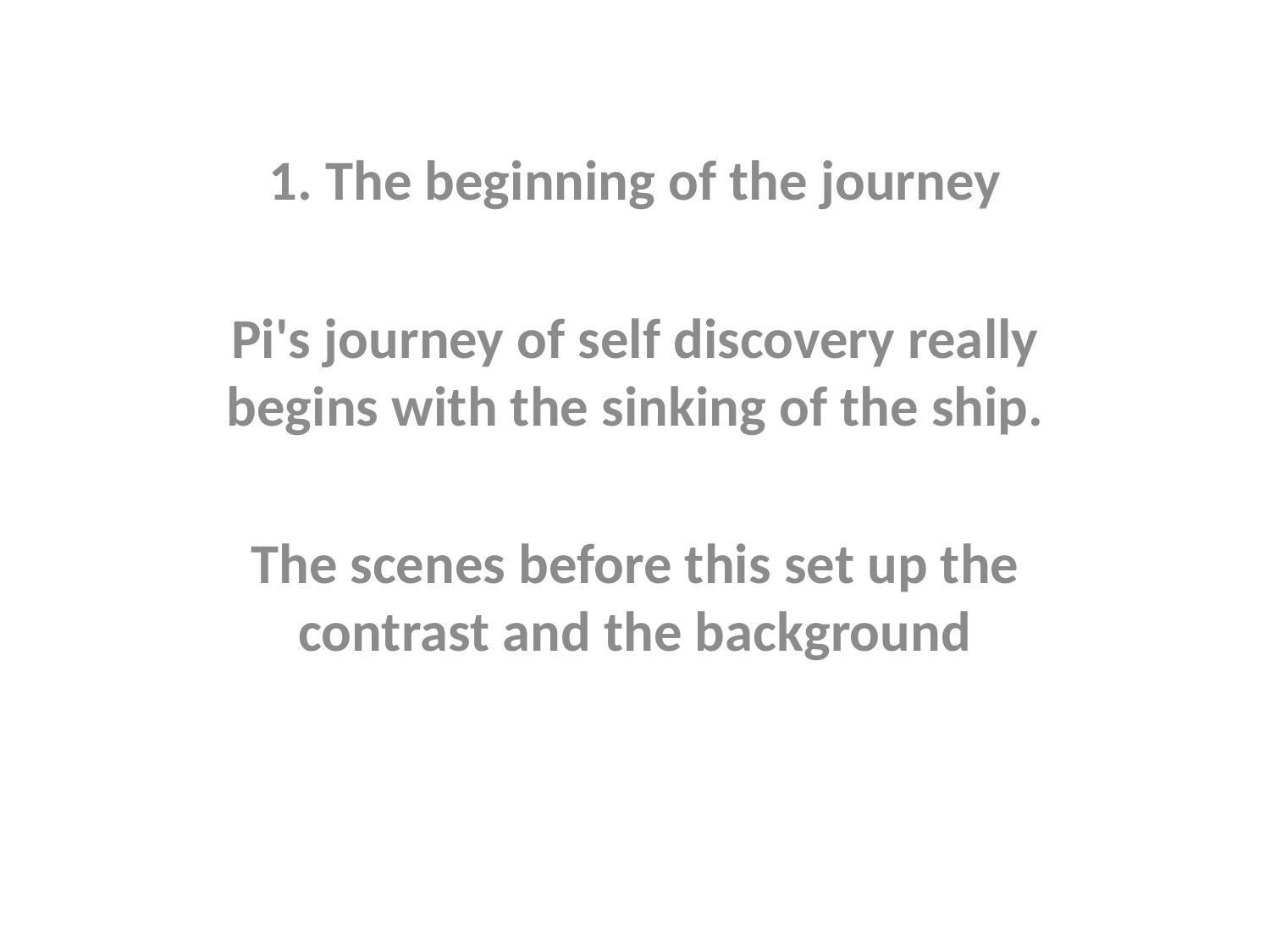

1. The beginning of the journey

Pi's journey of self discovery really begins with the sinking of the ship.

The scenes before this set up the contrast and the background
#